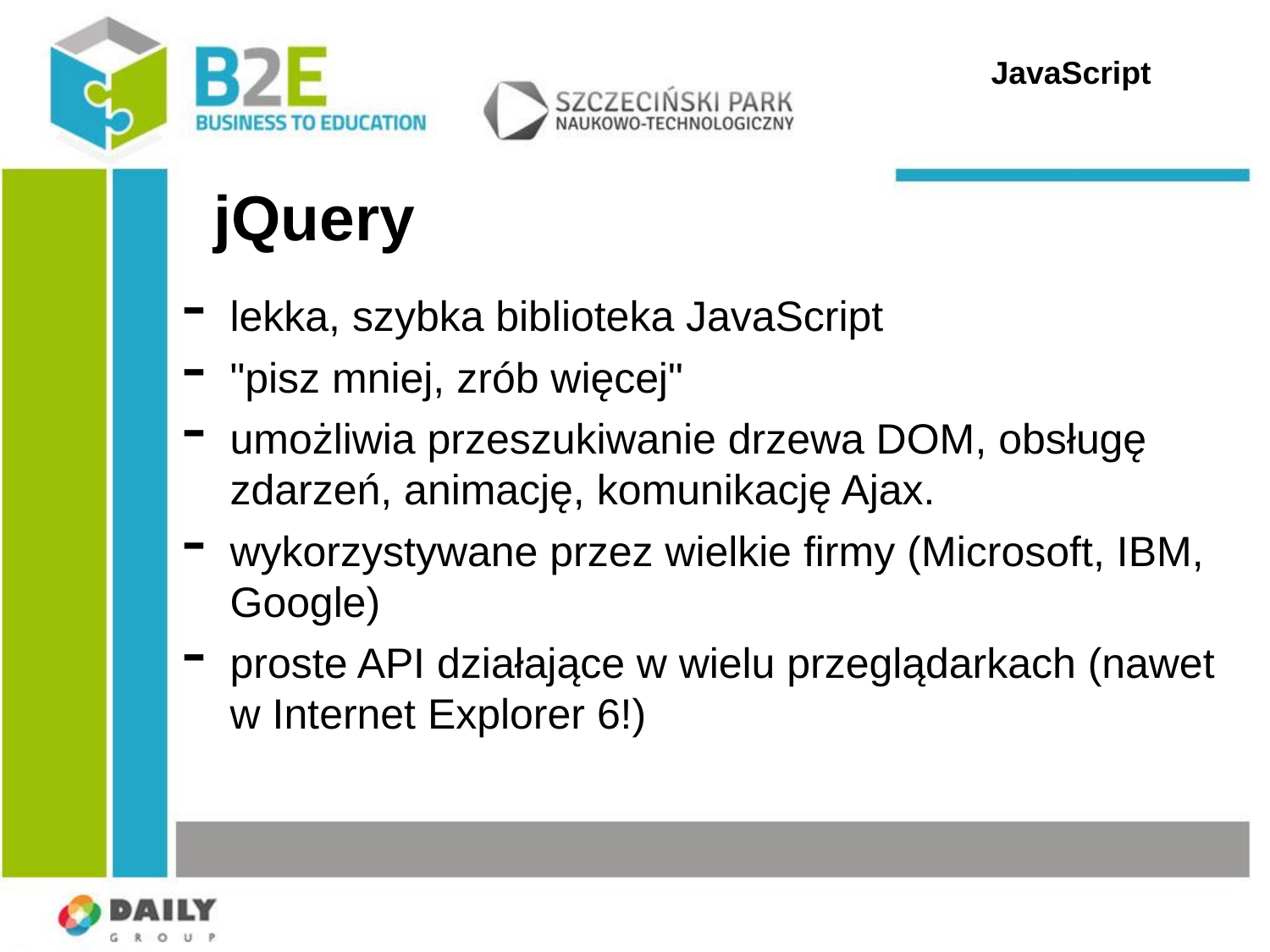

JavaScript
# jQuery
lekka, szybka biblioteka JavaScript
"pisz mniej, zrób więcej"
umożliwia przeszukiwanie drzewa DOM, obsługę zdarzeń, animację, komunikację Ajax.
wykorzystywane przez wielkie firmy (Microsoft, IBM, Google)
proste API działające w wielu przeglądarkach (nawet w Internet Explorer 6!)